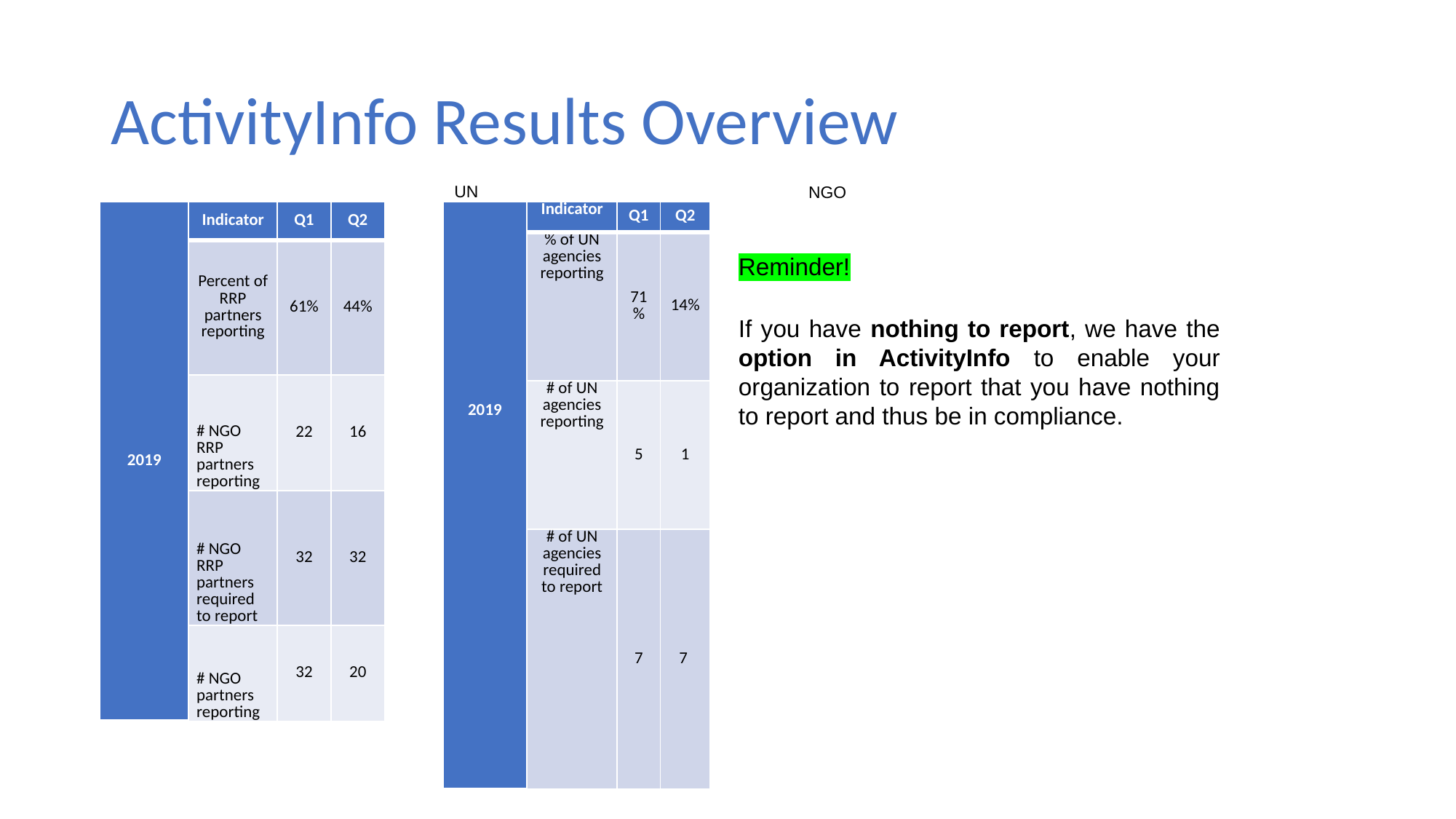

# ActivityInfo Results Overview
NGO
UN
| 2019 | Indicator | Q1 | Q2 |
| --- | --- | --- | --- |
|  | % of UN agencies reporting | 71% | 14% |
|  | # of UN agencies reporting | 5 | 1 |
|  | # of UN agencies required to report | 7 | 7 |
| 2019 | Indicator | Q1 | Q2 |
| --- | --- | --- | --- |
|  | Percent of RRP partners reporting | 61% | 44% |
|  | # NGO RRP partners reporting | 22 | 16 |
|  | # NGO RRP partners required to report | 32 | 32 |
|  | # NGO partners reporting | 32 | 20 |
Reminder!

If you have nothing to report, we have the option in ActivityInfo to enable your organization to report that you have nothing to report and thus be in compliance.